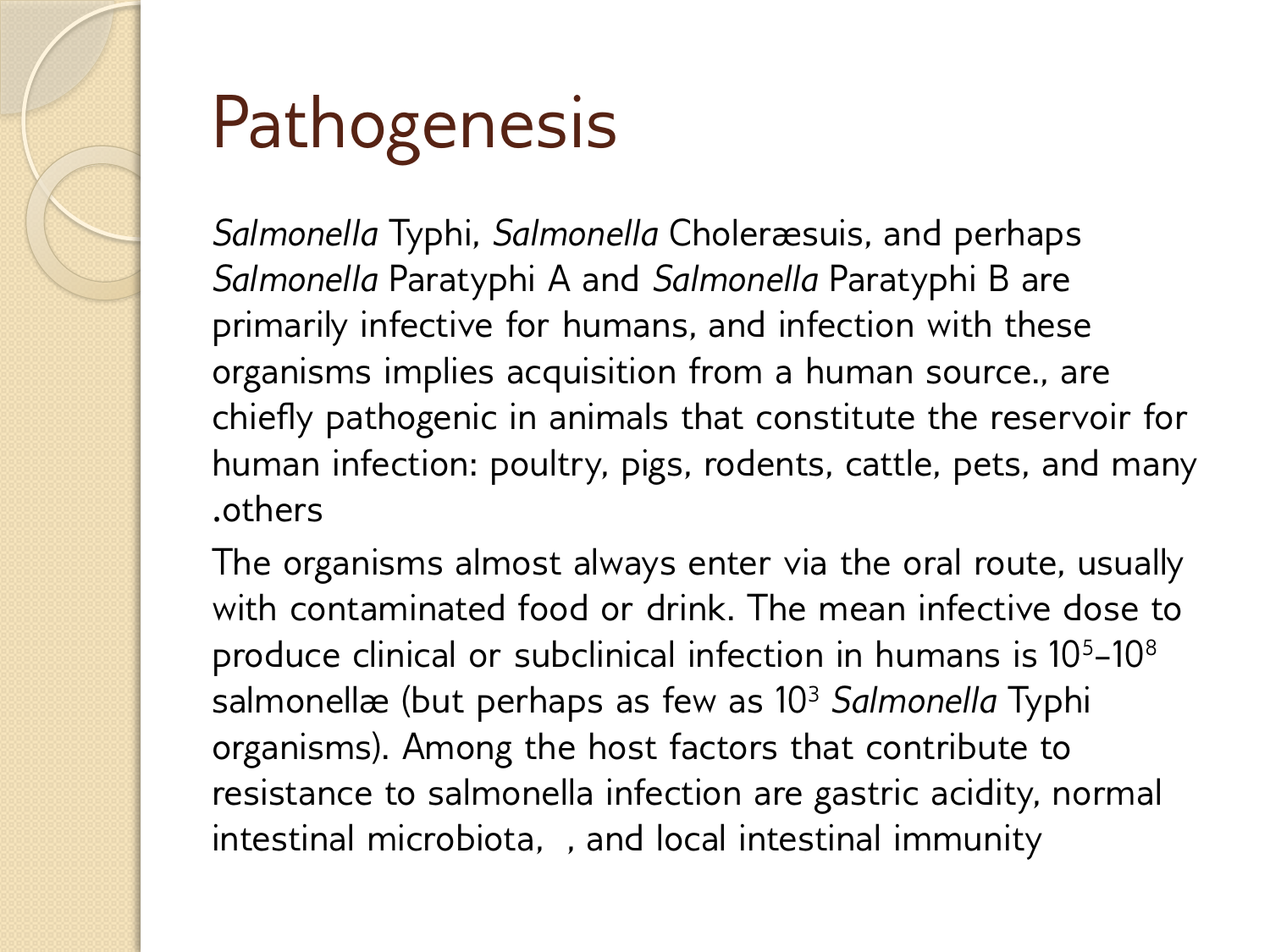

# Pathogenesis
Salmonella Typhi, Salmonella Choleraesuis, and perhaps Salmonella Paratyphi A and Salmonella Paratyphi B are primarily infective for humans, and infection with these organisms implies acquisition from a human source., are chiefly pathogenic in animals that constitute the reservoir for human infection: poultry, pigs, rodents, cattle, pets, and many others.
The organisms almost always enter via the oral route, usually with contaminated food or drink. The mean infective dose to produce clinical or subclinical infection in humans is 105–108 salmonellae (but perhaps as few as 103 Salmonella Typhi organisms). Among the host factors that contribute to resistance to salmonella infection are gastric acidity, normal intestinal microbiota,  , and local intestinal immunity